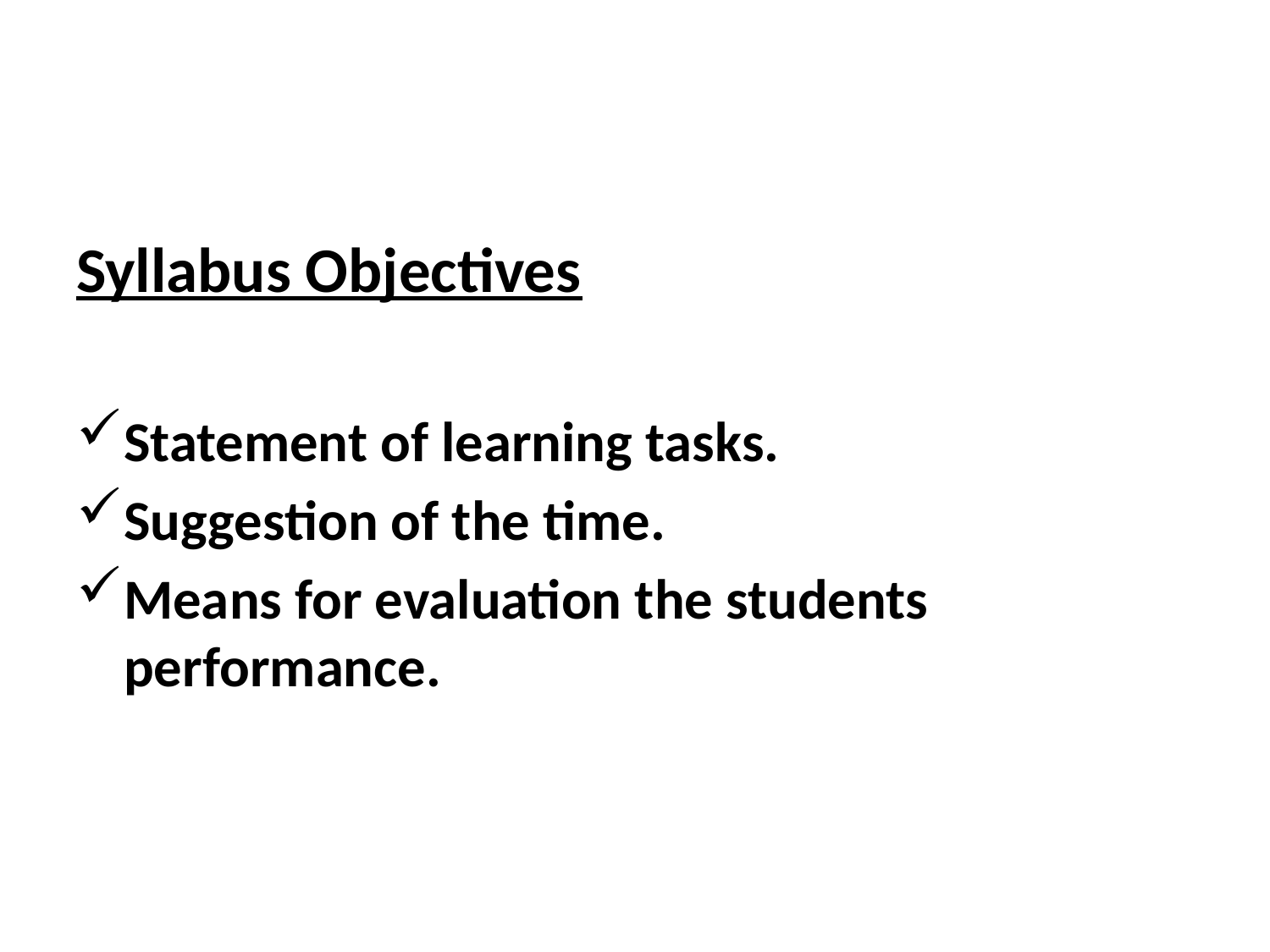

Syllabus Objectives

Statement of learning tasks.
Suggestion of the time.
Means for evaluation the students performance.